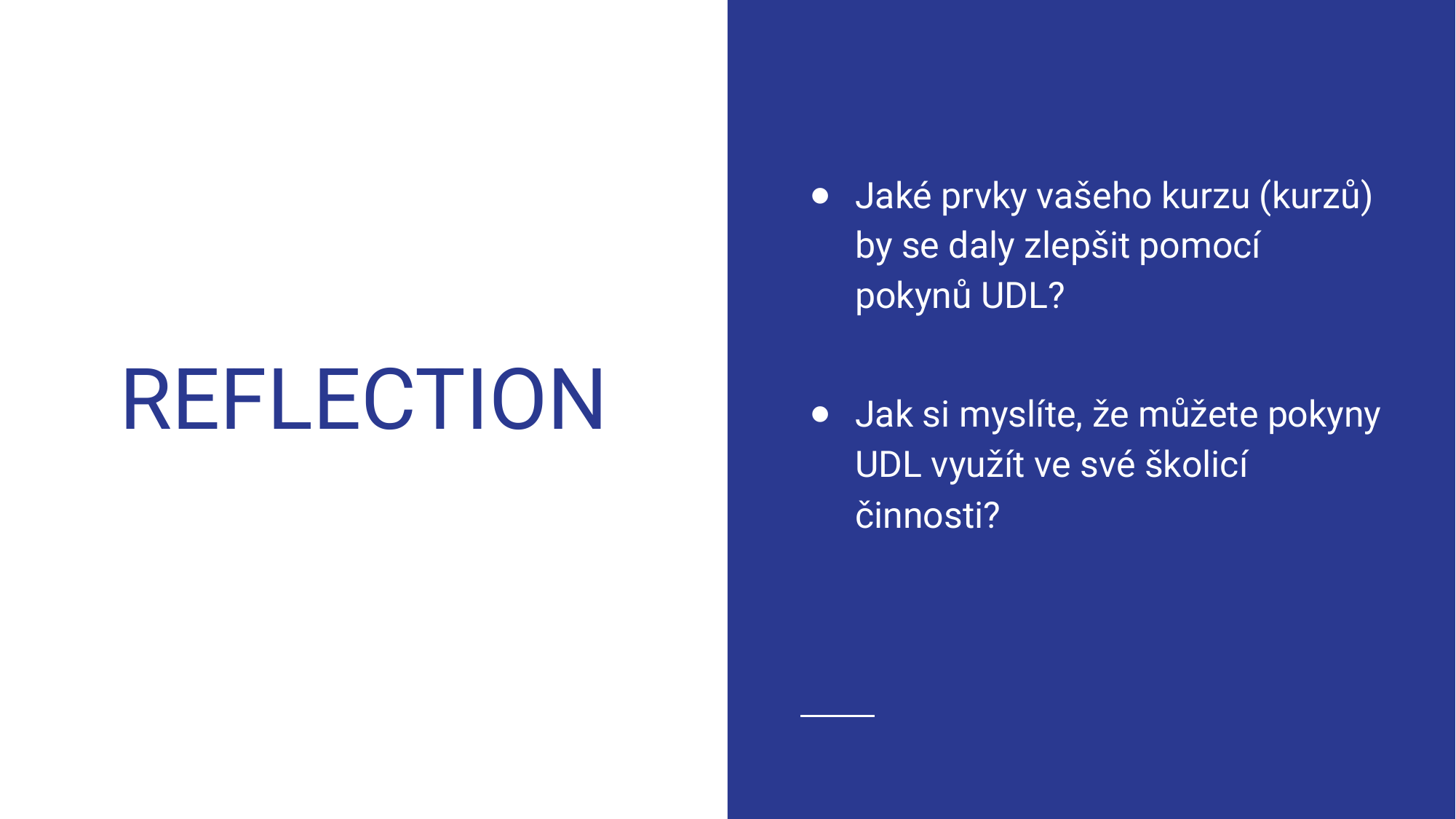

Jaké prvky vašeho kurzu (kurzů) by se daly zlepšit pomocí pokynů UDL?

Jak si myslíte, že můžete pokyny UDL využít ve své školicí činnosti?

# REFLECTION